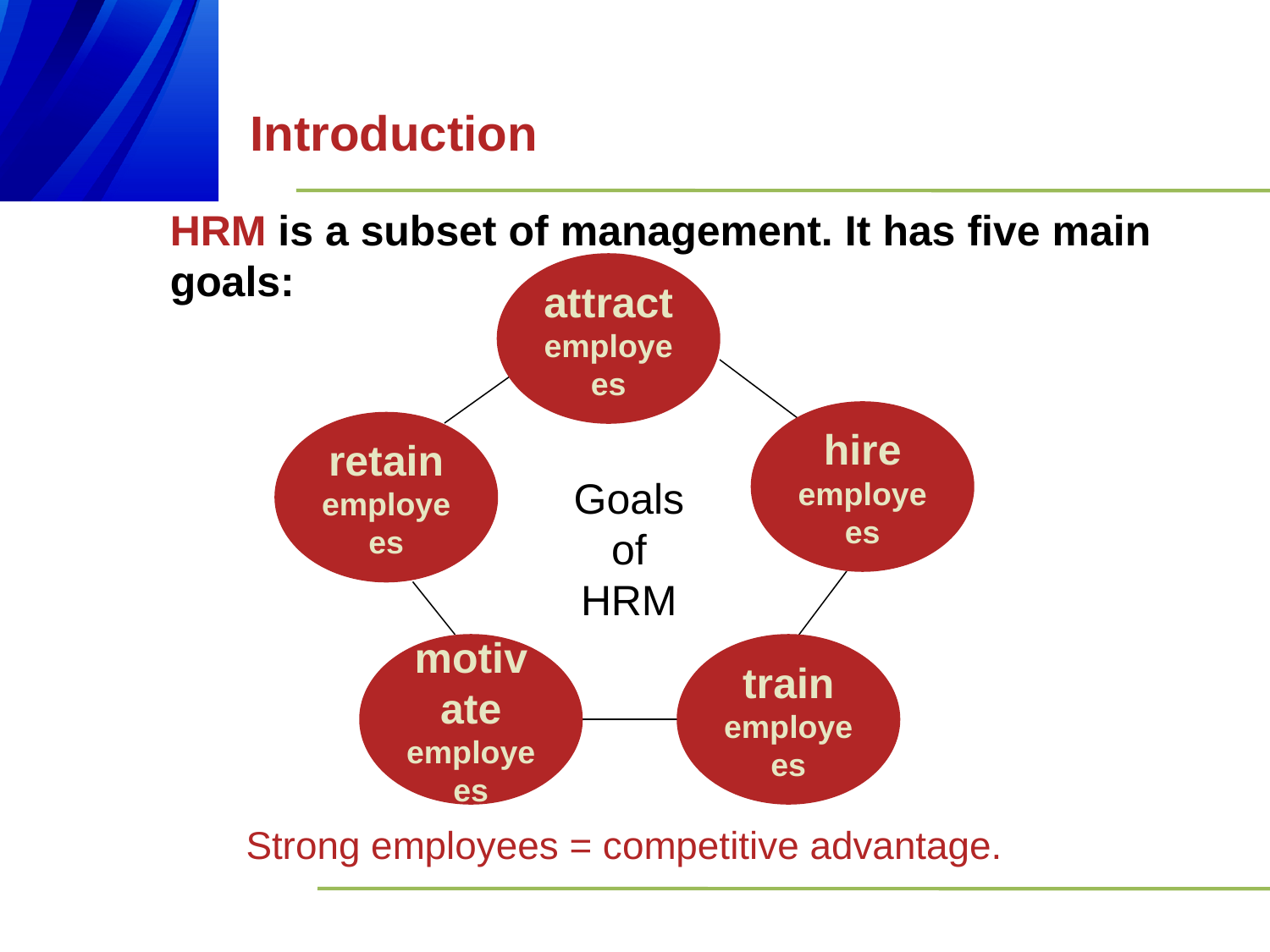

Introduction
HRM is a subset of management. It has five main goals:
attract
employees
hire
employees
retain
employees
Goals
of
HRM
motivate
employees
train
employees
Strong employees = competitive advantage.